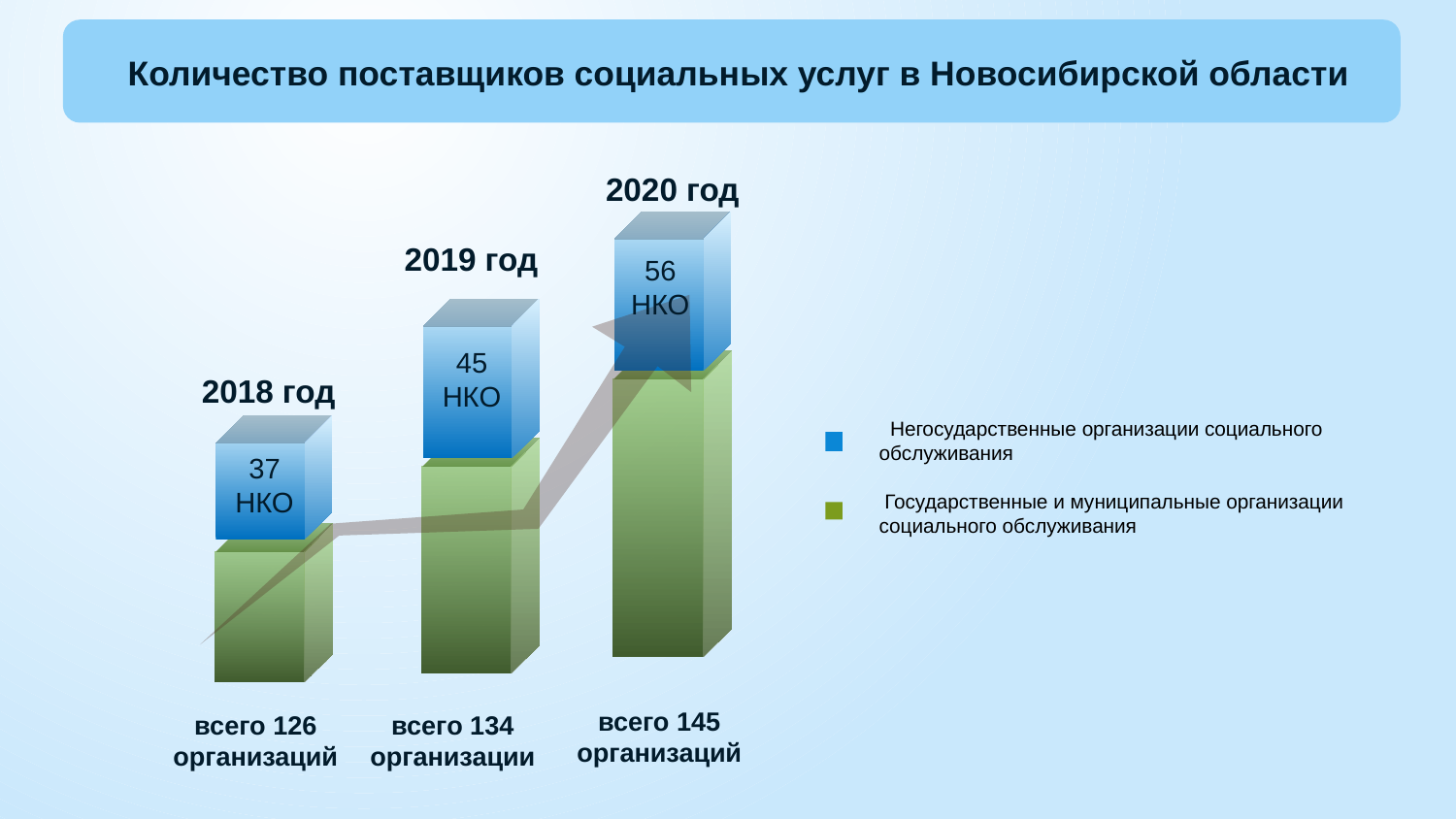

Количество поставщиков социальных услуг в Новосибирской области
2020 год
2019 год

56 НКО

45 НКО
2018 год

37
НКО

  Негосударственные организации социального обслуживания

 Государственные и муниципальные организации социального обслуживания

всего 145 организаций
всего 126 организаций
всего 134 организации